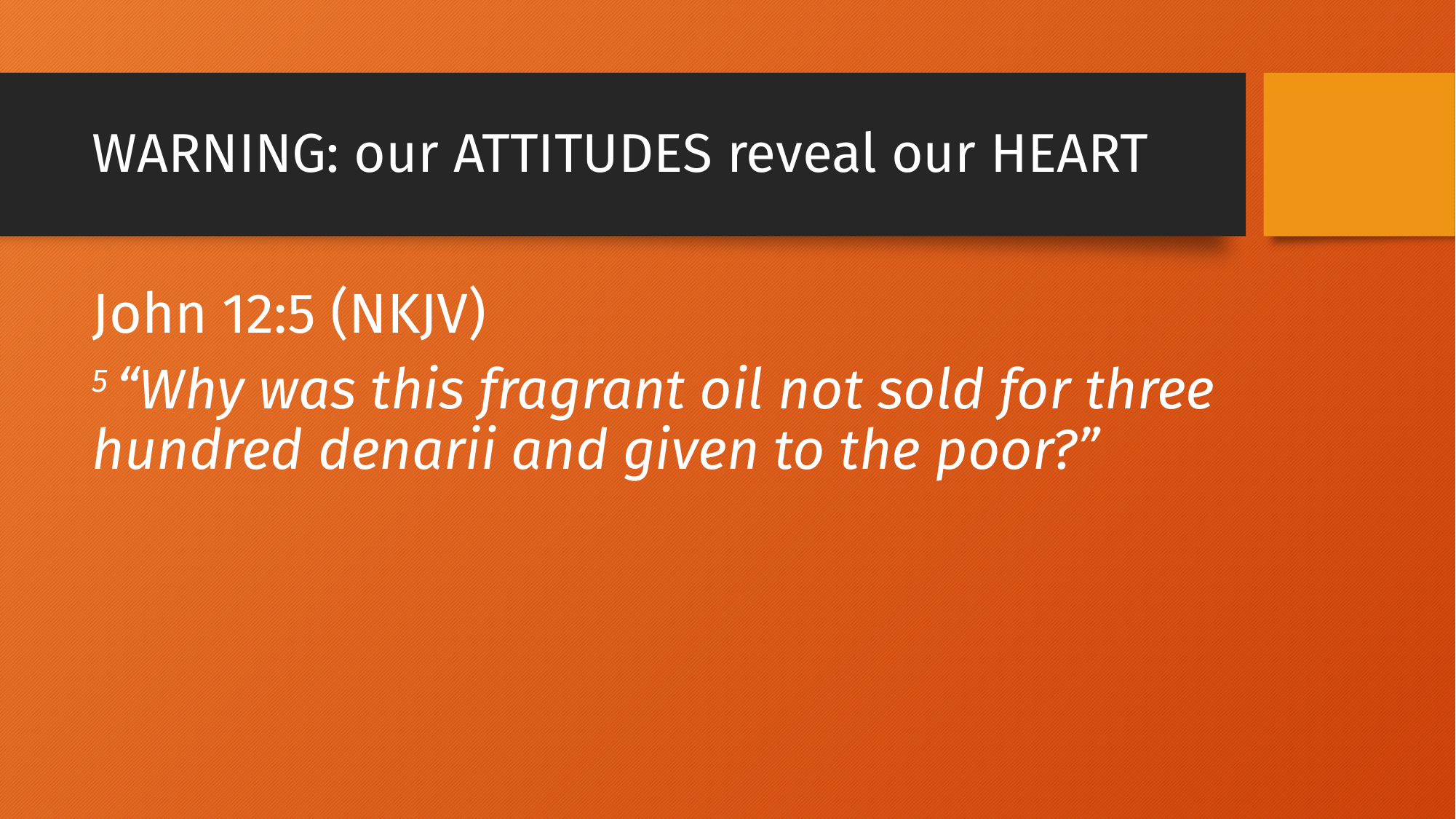

# WARNING: our ATTITUDES reveal our HEART
John 12:5 (NKJV)
5 “Why was this fragrant oil not sold for three hundred denarii and given to the poor?”